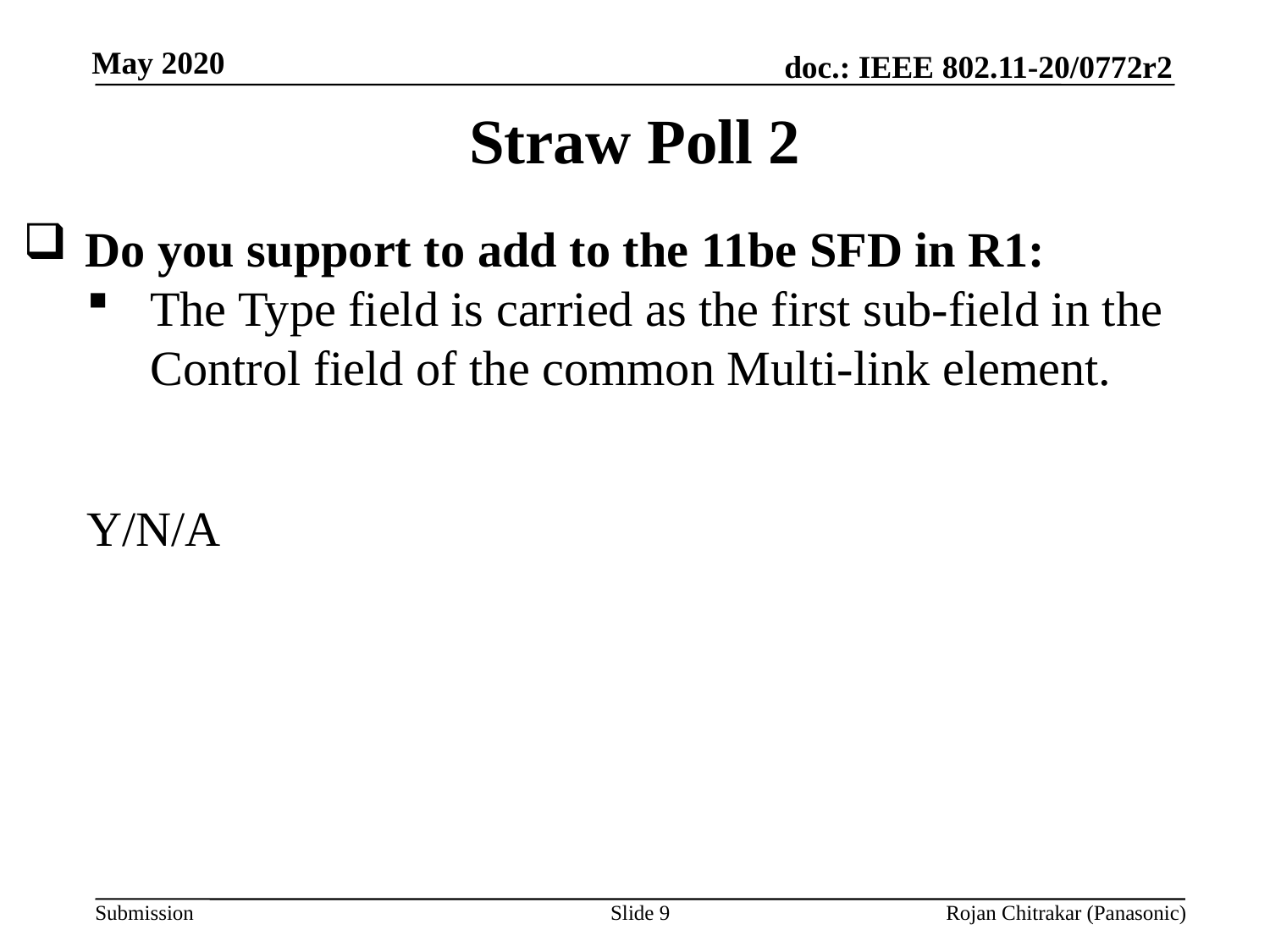

Straw Poll 2
Do you support to add to the 11be SFD in R1:
The Type field is carried as the first sub-field in the Control field of the common Multi-link element.

Y/N/A

Slide 9
Rojan Chitrakar (Panasonic)